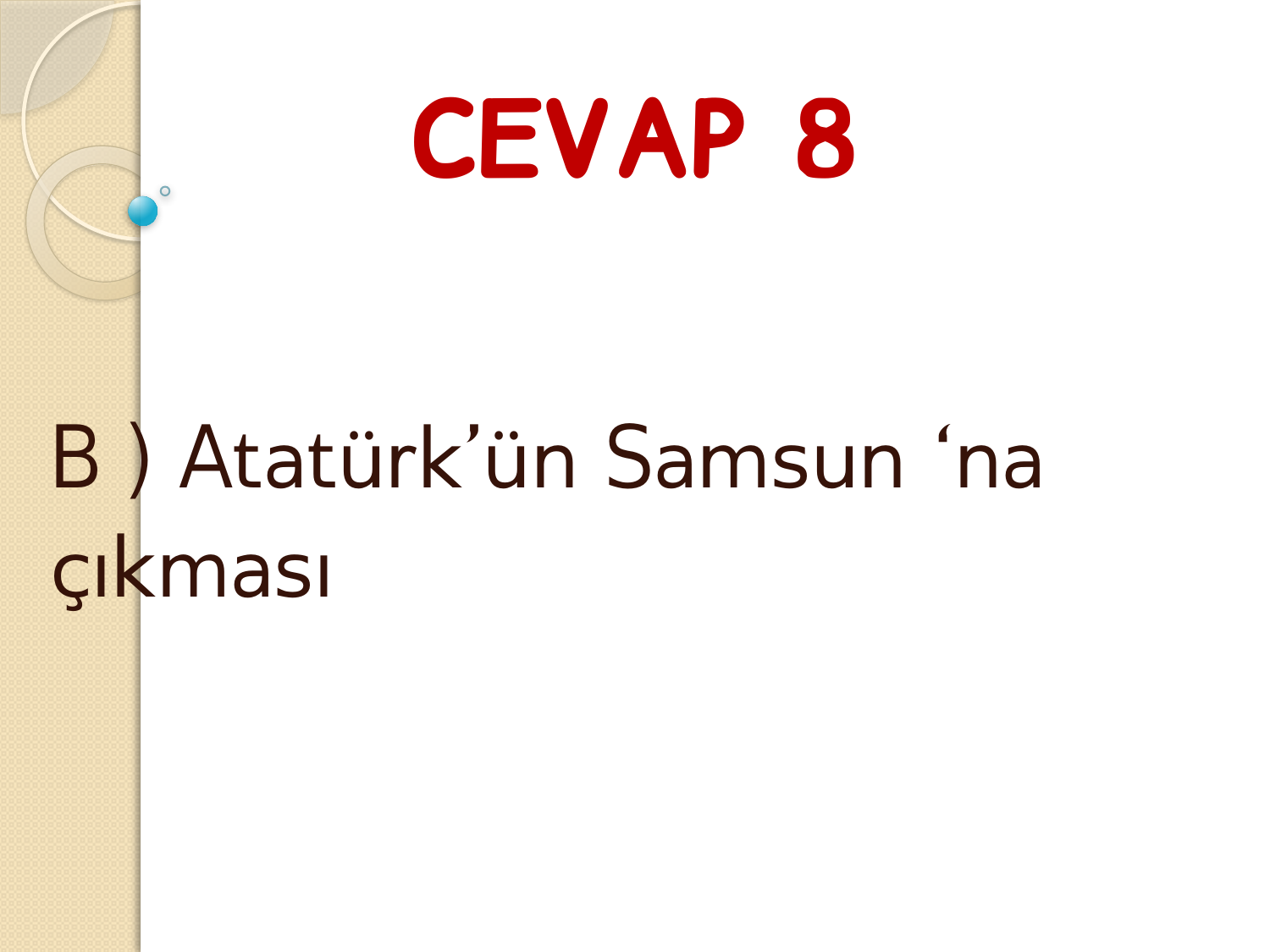

# CEVAP 8
B ) Atatürk’ün Samsun ‘na çıkması